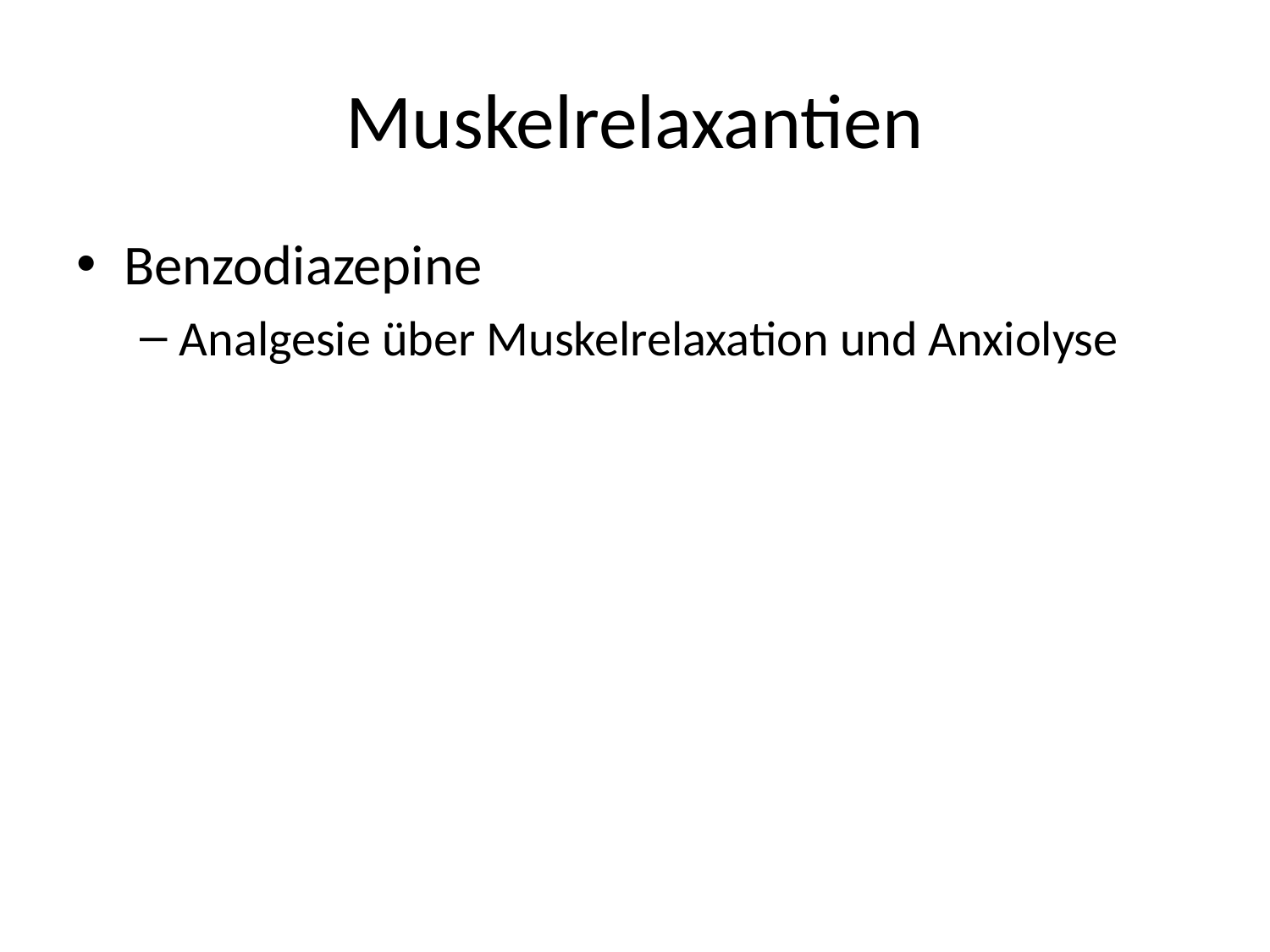

# Muskelrelaxantien
Benzodiazepine
Analgesie über Muskelrelaxation und Anxiolyse